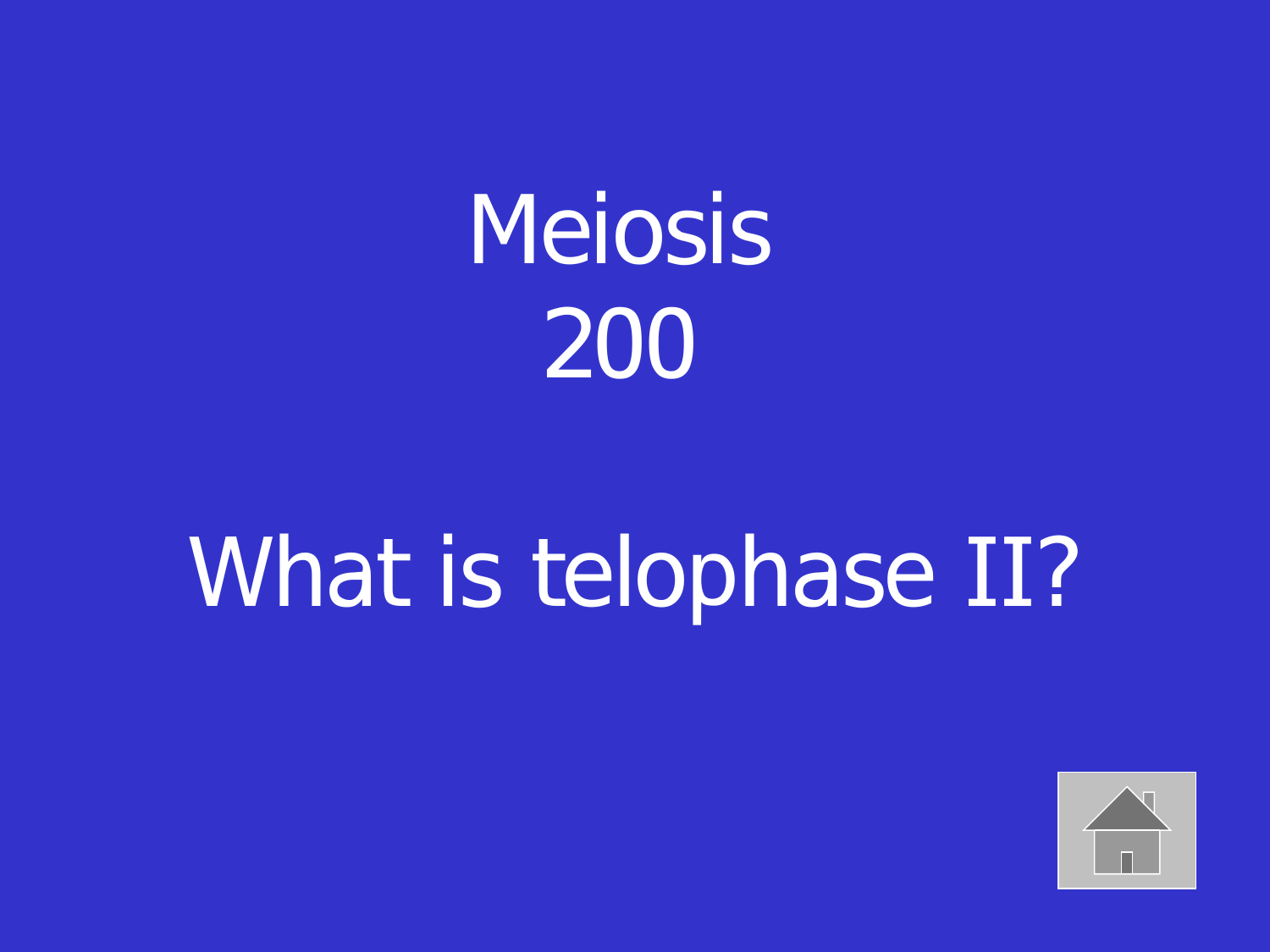

# Meiosis 200 What is telophase II?